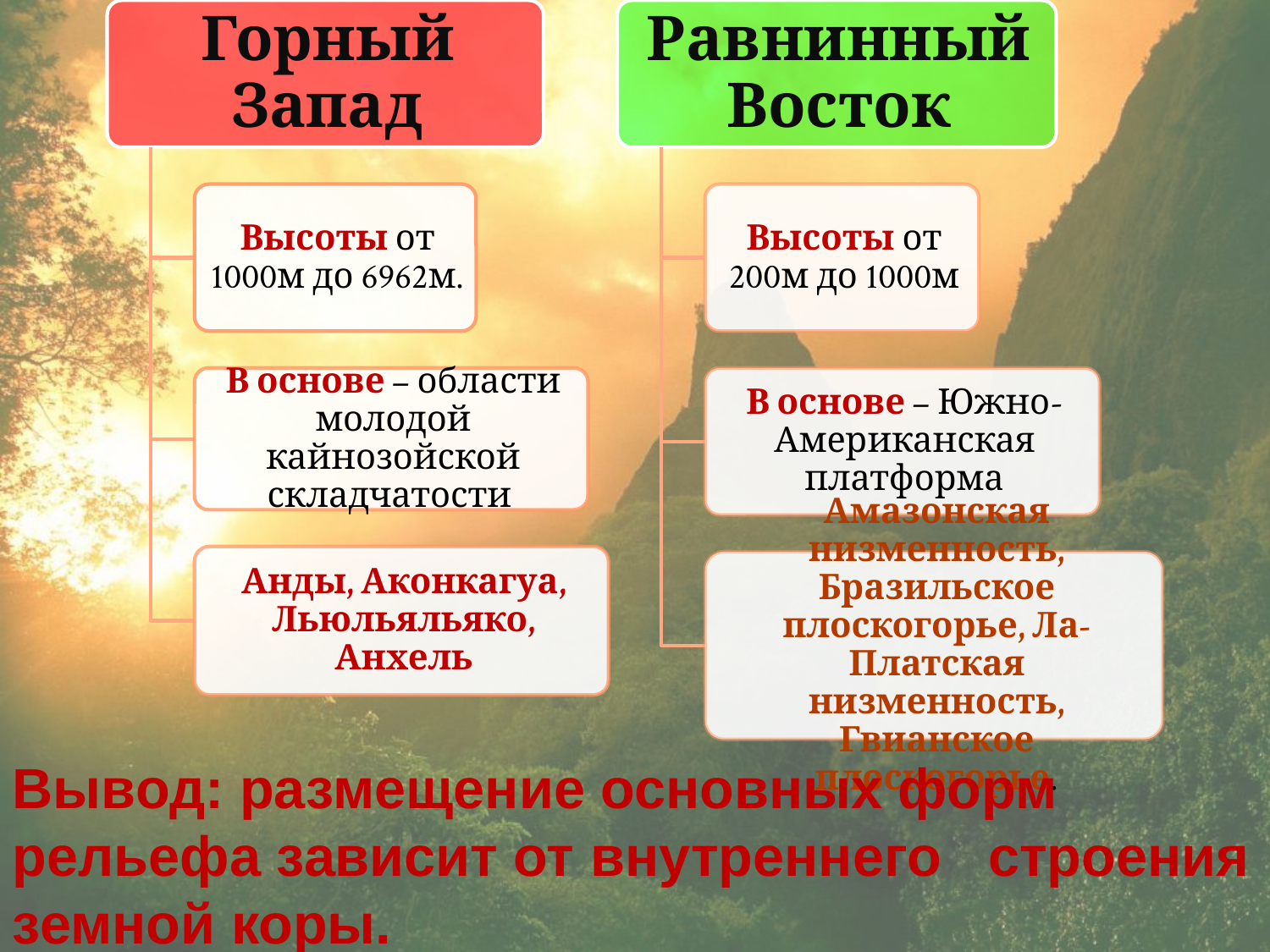

Горный Запад
Высоты от 1000м до 6962м.
В основе – области молодой кайнозойской складчатости
Анды, Аконкагуа, Льюльяльяко, Анхель
Равнинный Восток
Высоты от 200м до 1000м
В основе – Южно-Американская платформа
Амазонская низменность, Бразильское плоскогорье, Ла-Платская низменность, Гвианское плоскогорье.
Вывод: размещение основных форм  рельефа зависит от внутреннего   строения земной коры.